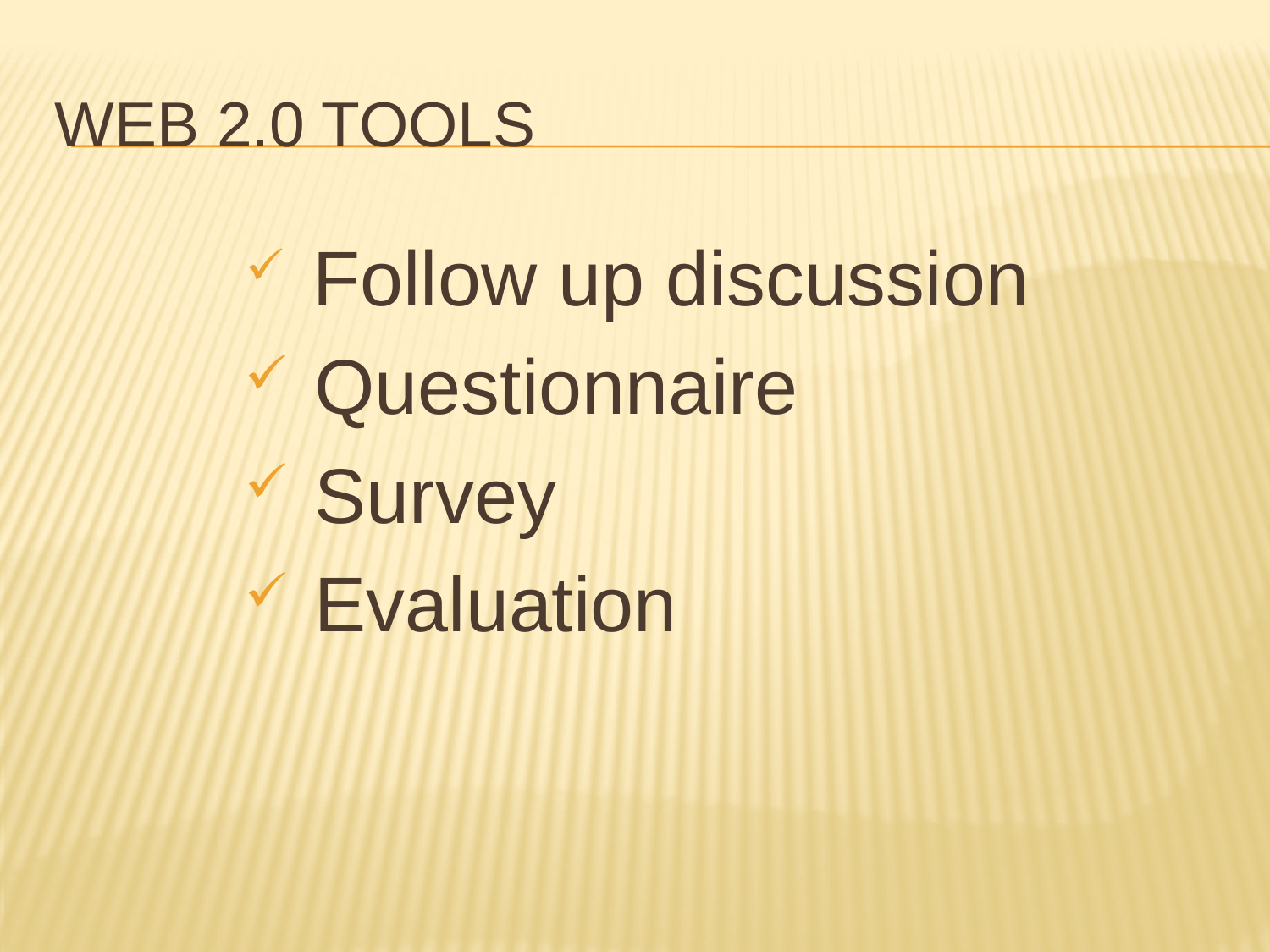

# Web 2.0 Tools
 Follow up discussion
 Questionnaire
 Survey
 Evaluation